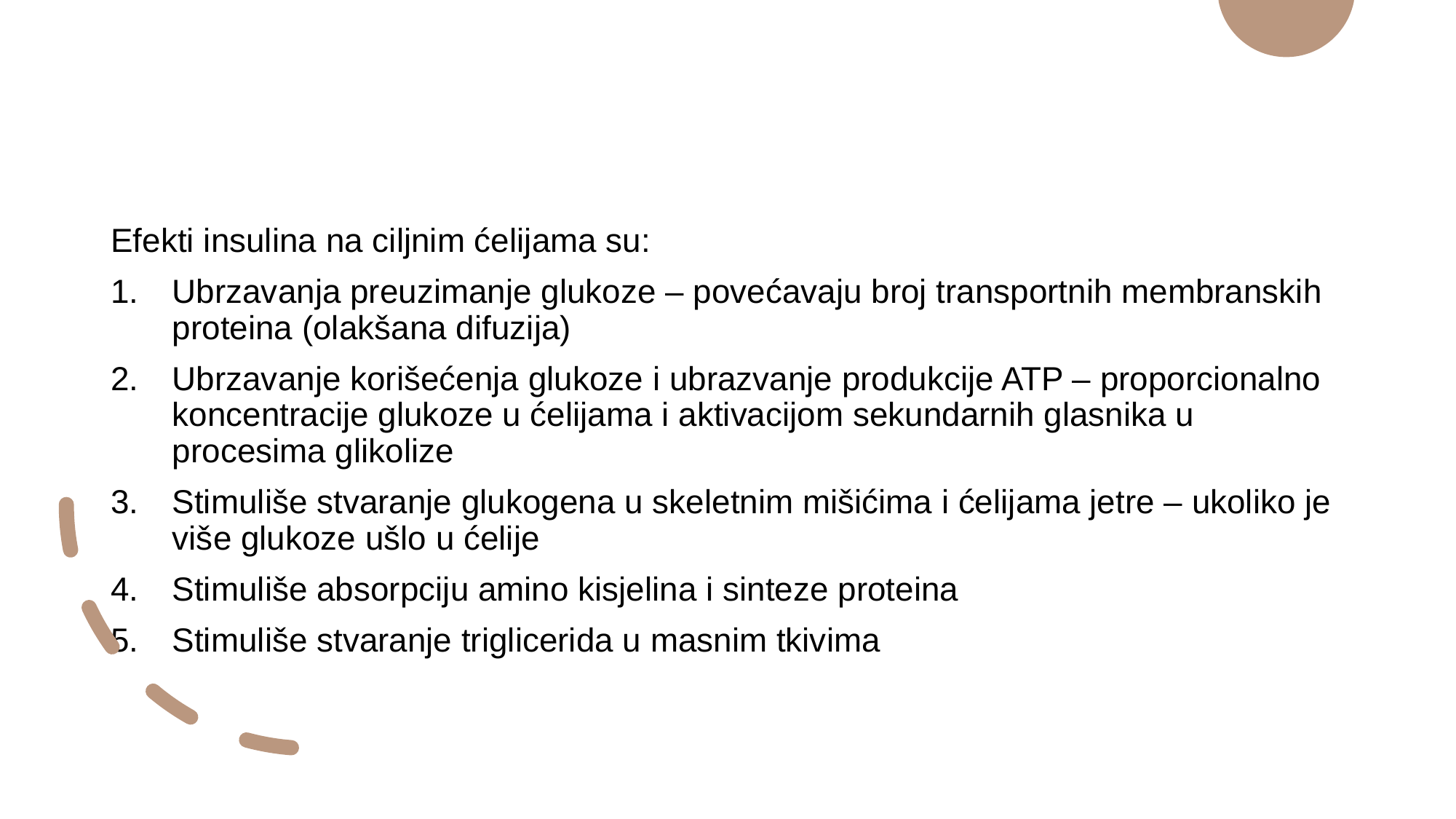

Efekti insulina na ciljnim ćelijama su:
Ubrzavanja preuzimanje glukoze – povećavaju broj transportnih membranskih proteina (olakšana difuzija)
Ubrzavanje korišećenja glukoze i ubrazvanje produkcije ATP – proporcionalno koncentracije glukoze u ćelijama i aktivacijom sekundarnih glasnika u procesima glikolize
Stimuliše stvaranje glukogena u skeletnim mišićima i ćelijama jetre – ukoliko je više glukoze ušlo u ćelije
Stimuliše absorpciju amino kisjelina i sinteze proteina
Stimuliše stvaranje triglicerida u masnim tkivima